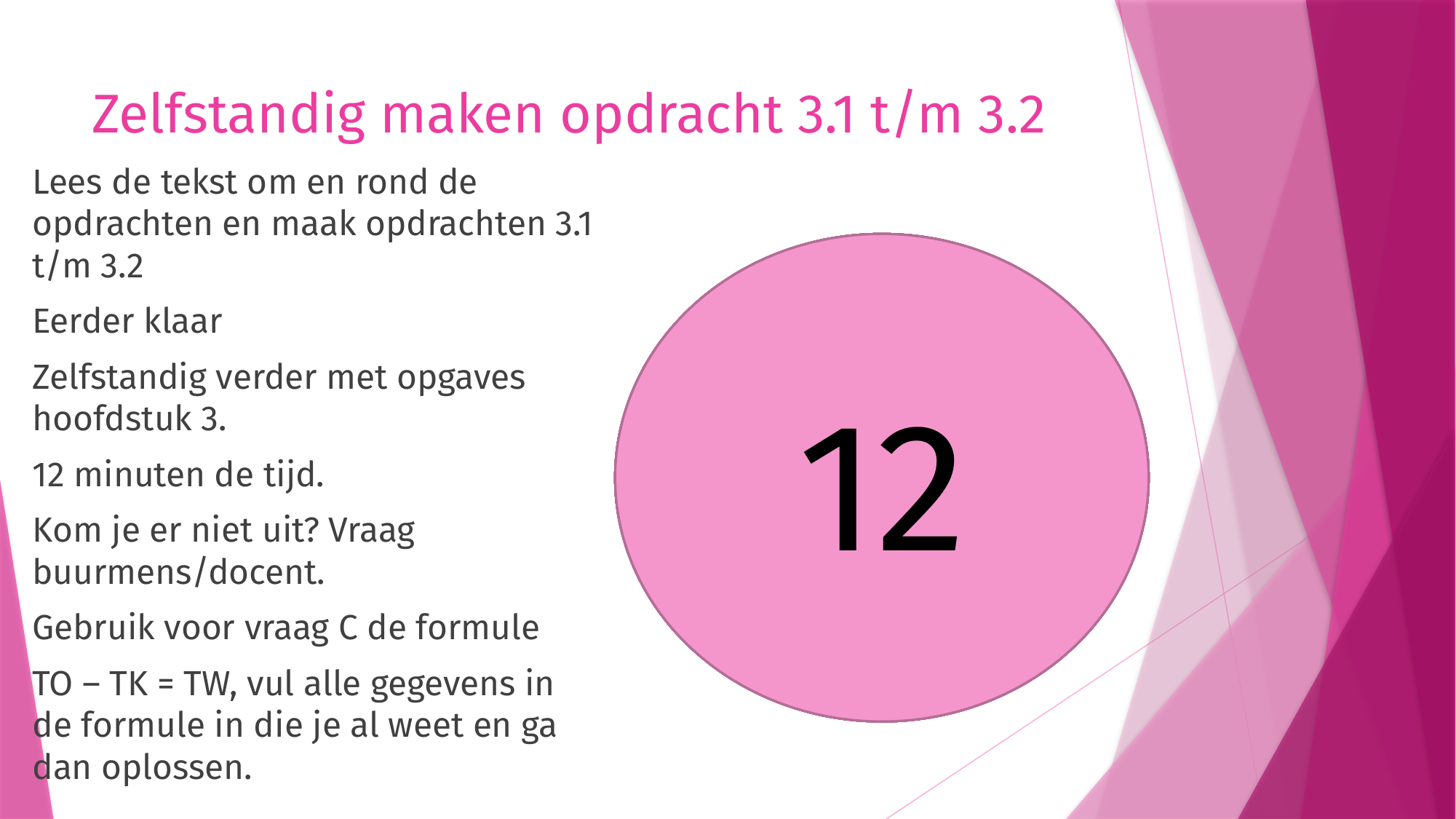

# Zelfstandig maken opdracht 3.1 t/m 3.2
Lees de tekst om en rond de opdrachten en maak opdrachten 3.1 t/m 3.2
Eerder klaar
Zelfstandig verder met opgaves hoofdstuk 3.
12 minuten de tijd.
Kom je er niet uit? Vraag buurmens/docent.
Gebruik voor vraag C de formule
TO – TK = TW, vul alle gegevens in de formule in die je al weet en ga dan oplossen.
12
9
10
11
8
5
6
7
4
3
1
2